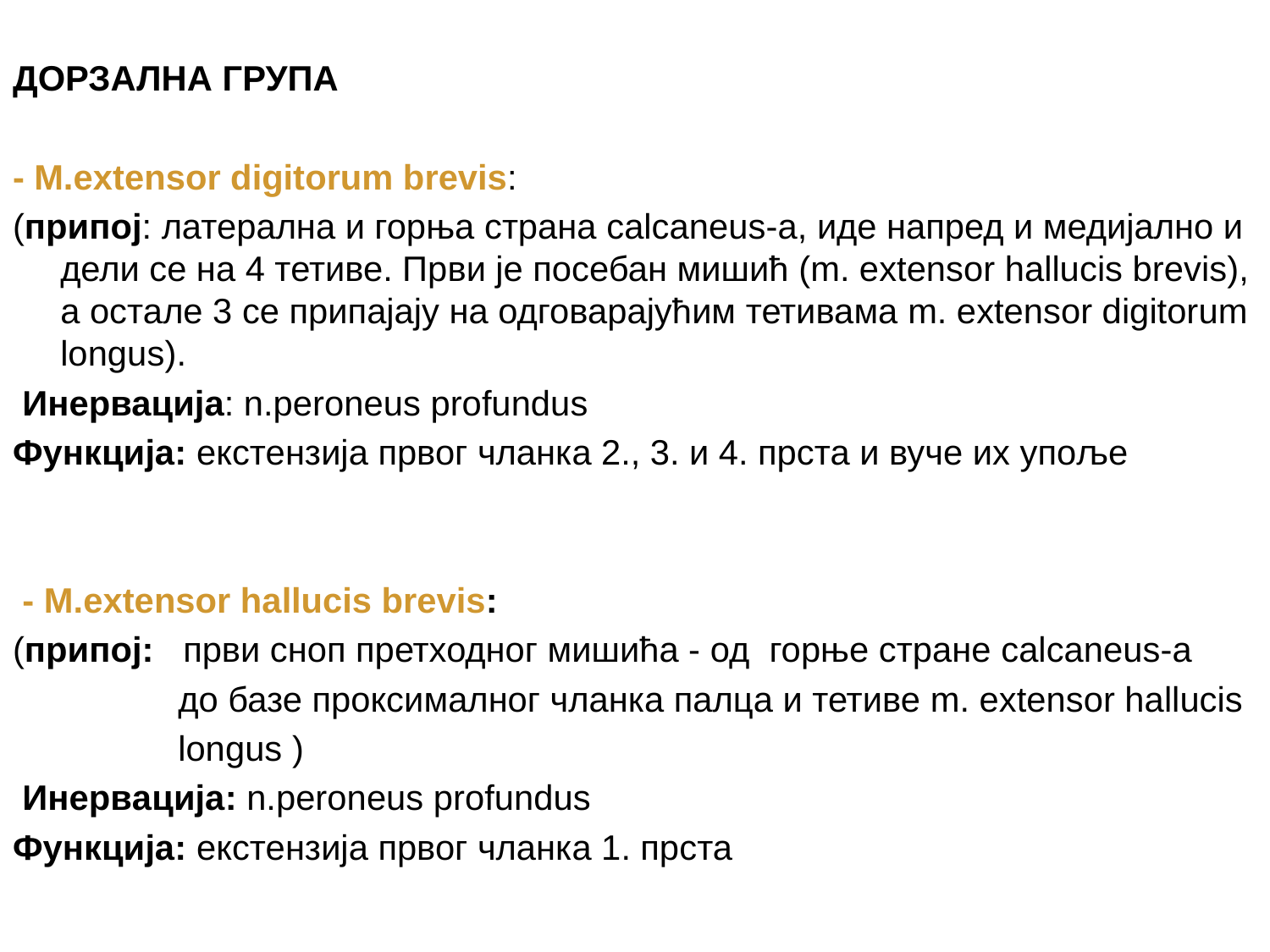

ДОРЗАЛНА ГРУПА

- M.extensor digitorum brevis:
(припој: латерална и горња страна calcaneus-a, иде напред и медијално и дели се на 4 тетиве. Први је посебан мишић (m. extensor hallucis brevis), а остале 3 се припајају на одговарајућим тетивама m. extensor digitorum longus).
 Инервација: n.peroneus profundus
Функција: екстензија првог чланка 2., 3. и 4. прста и вуче их упоље

 - M.extensor hallucis brevis:
(припој:   први сноп претходног мишића - од  горње стране calcaneus-a
                 до базе проксималног чланка палца и тетиве m. extensor hallucis
                 longus )
 Инервaција: n.peroneus profundus
Функција: екстензија првог чланка 1. прста